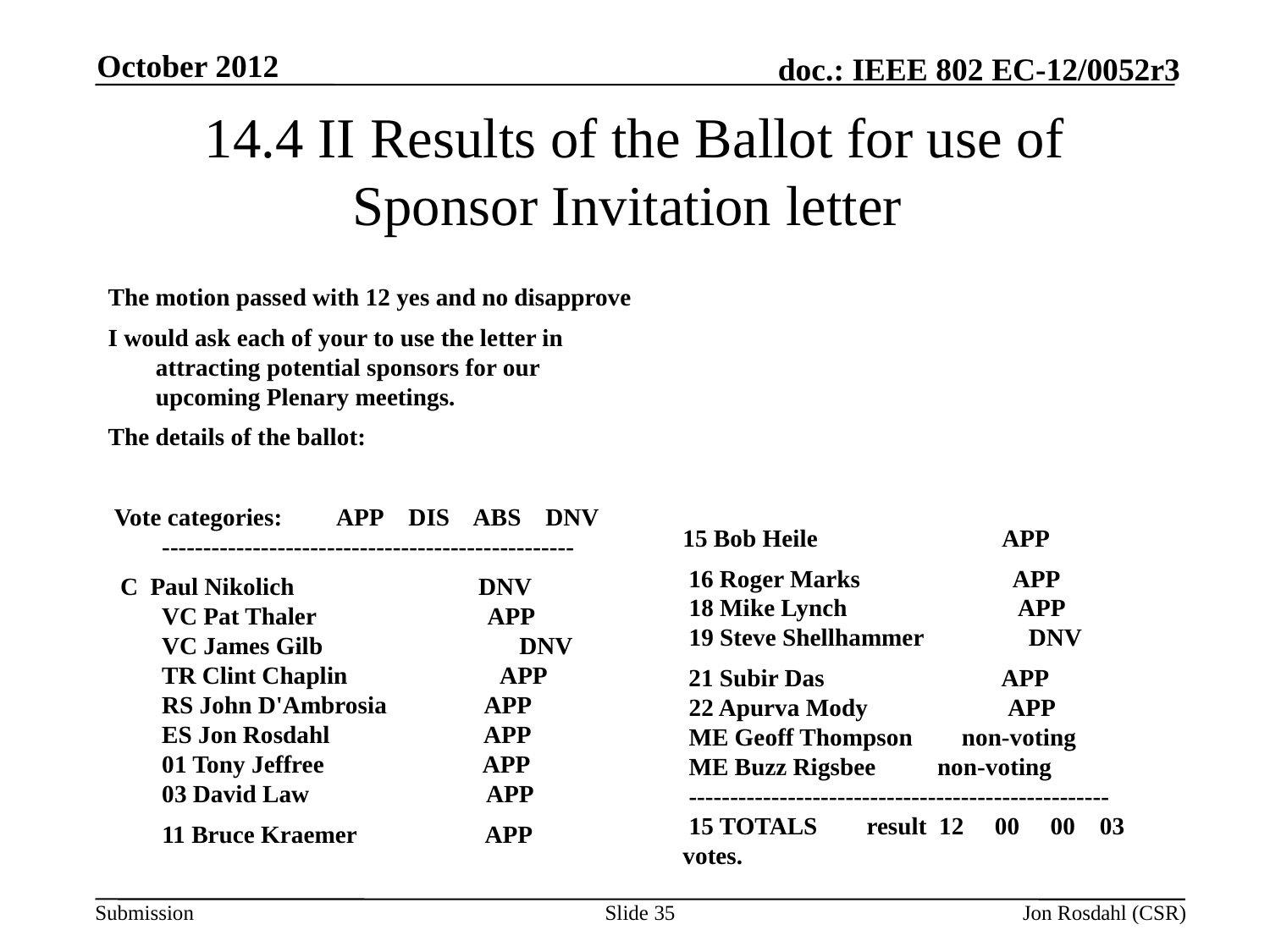

October 2012
# 14.4 II Results of the Ballot for use of Sponsor Invitation letter
The motion passed with 12 yes and no disapprove
I would ask each of your to use the letter in attracting potential sponsors for our upcoming Plenary meetings.
The details of the ballot:

 Vote categories:         APP    DIS    ABS    DNV
 --------------------------------------------------
  C  Paul Nikolich                              DNV
 VC Pat Thaler                            APP    
 VC James Gilb                                DNV
 TR Clint Chaplin                         APP    
 RS John D'Ambrosia                APP    
 ES Jon Rosdahl                         APP    
 01 Tony Jeffree                          APP    
 03 David Law                             APP
	 11 Bruce Kraemer                     APP

	15 Bob Heile                              APP
	 16 Roger Marks                         APP             
 18 Mike Lynch                            APP    
 19 Steve Shellhammer                 DNV
	 21 Subir Das                             APP    
 22 Apurva Mody                       APP    
 ME Geoff Thompson        non-voting
 ME Buzz Rigsbee          non-voting
 ---------------------------------------------------
 15 TOTALS        result  12     00     00    03
votes.

Slide 35
Jon Rosdahl (CSR)